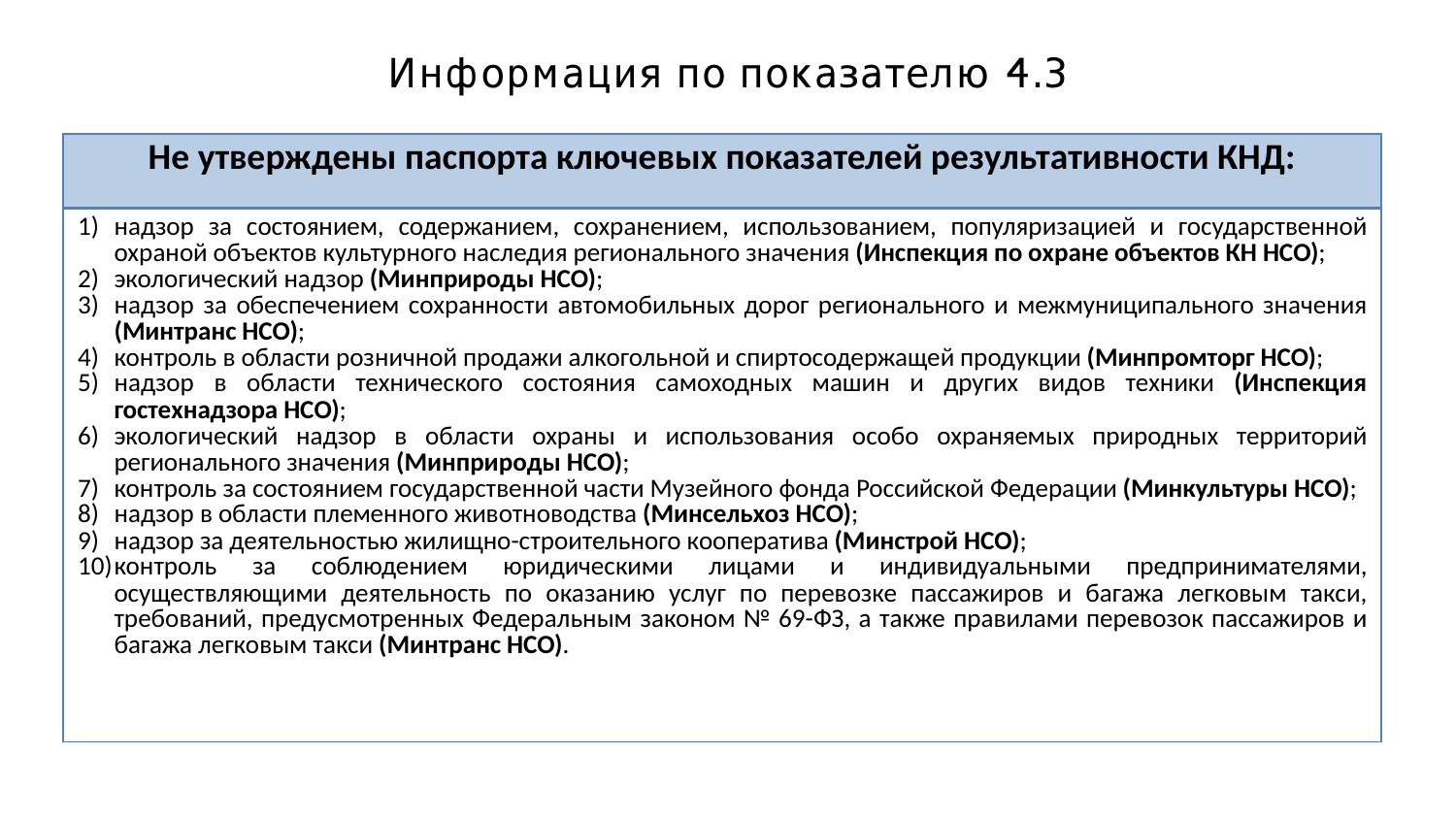

# Информация по показателю 4.3
| Не утверждены паспорта ключевых показателей результативности КНД: |
| --- |
| надзор за состоянием, содержанием, сохранением, использованием, популяризацией и государственной охраной объектов культурного наследия регионального значения (Инспекция по охране объектов КН НСО); экологический надзор (Минприроды НСО); надзор за обеспечением сохранности автомобильных дорог регионального и межмуниципального значения (Минтранс НСО); контроль в области розничной продажи алкогольной и спиртосодержащей продукции (Минпромторг НСО); надзор в области технического состояния самоходных машин и других видов техники (Инспекция гостехнадзора НСО); экологический надзор в области охраны и использования особо охраняемых природных территорий регионального значения (Минприроды НСО); контроль за состоянием государственной части Музейного фонда Российской Федерации (Минкультуры НСО); надзор в области племенного животноводства (Минсельхоз НСО); надзор за деятельностью жилищно-строительного кооператива (Минстрой НСО); контроль за соблюдением юридическими лицами и индивидуальными предпринимателями, осуществляющими деятельность по оказанию услуг по перевозке пассажиров и багажа легковым такси, требований, предусмотренных Федеральным законом № 69-ФЗ, а также правилами перевозок пассажиров и багажа легковым такси (Минтранс НСО). |